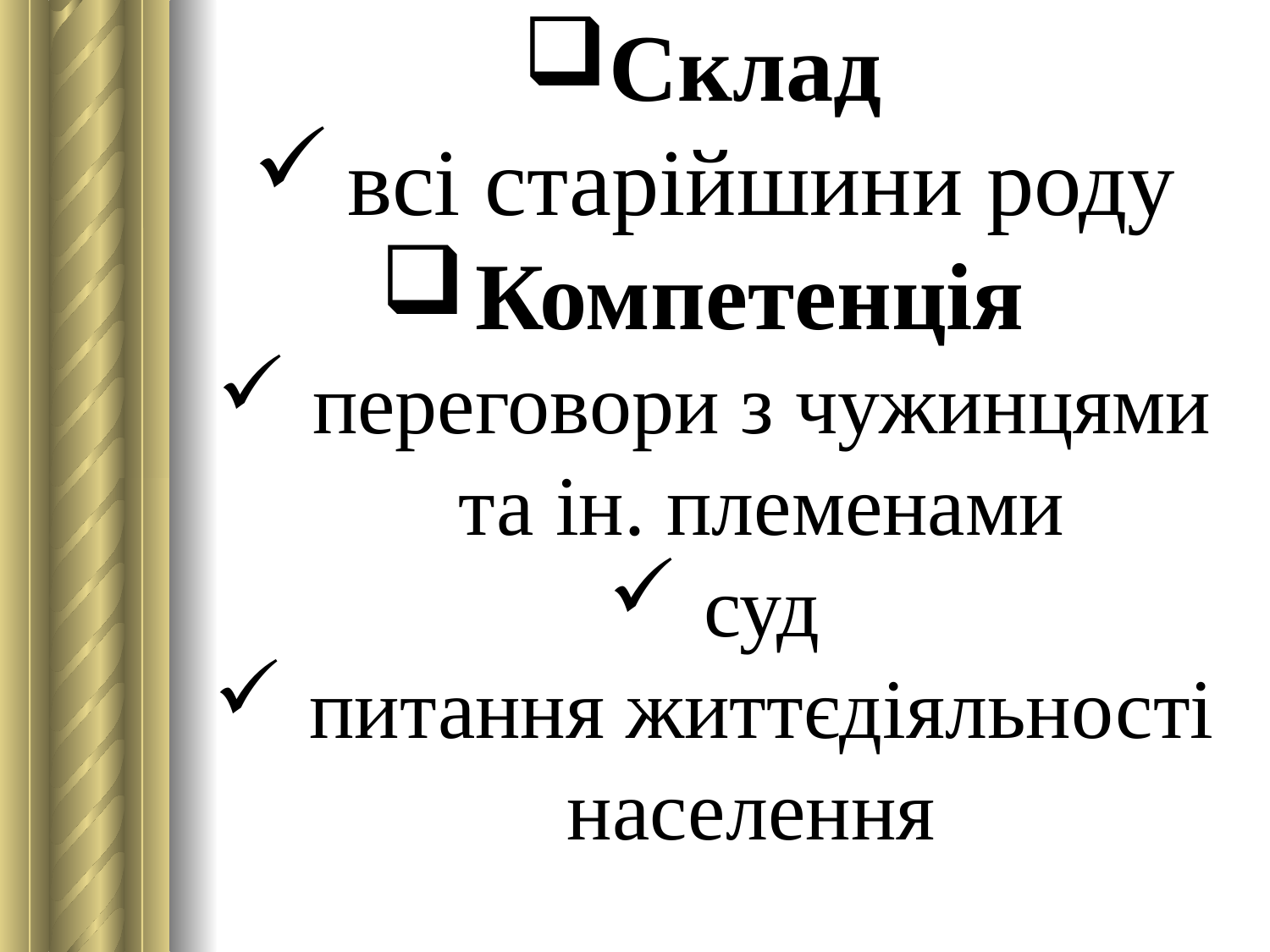

Склад
всі старійшини роду
Компетенція
переговори з чужинцями та ін. племенами
суд
питання життєдіяльності населення